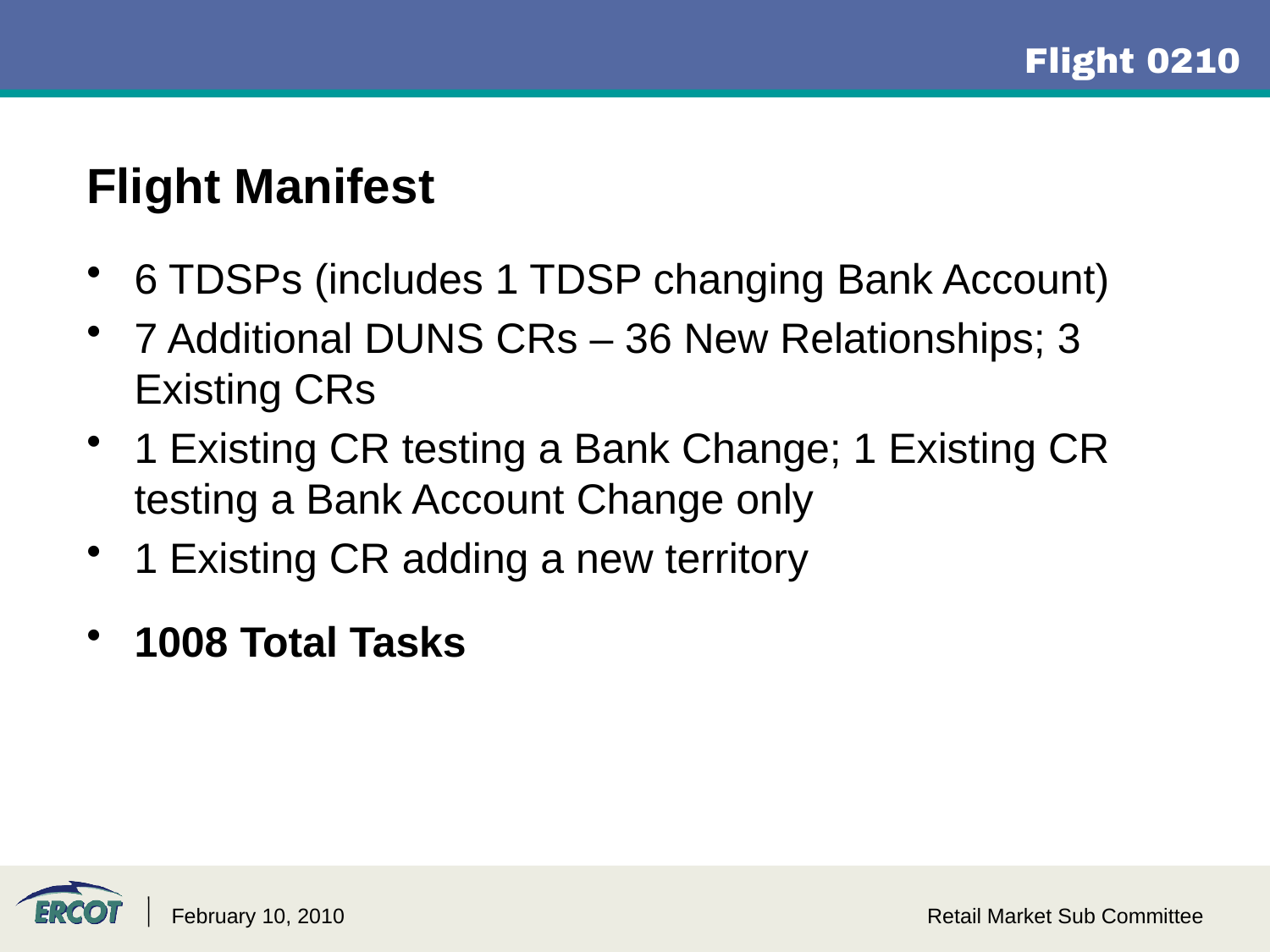

# Flight 0210

Flight Manifest

6 TDSPs (includes 1 TDSP changing Bank Account)
7 Additional DUNS CRs – 36 New Relationships; 3 Existing CRs
1 Existing CR testing a Bank Change; 1 Existing CR testing a Bank Account Change only
1 Existing CR adding a new territory

1008 Total Tasks

February 10, 2010
Retail Market Sub Committee